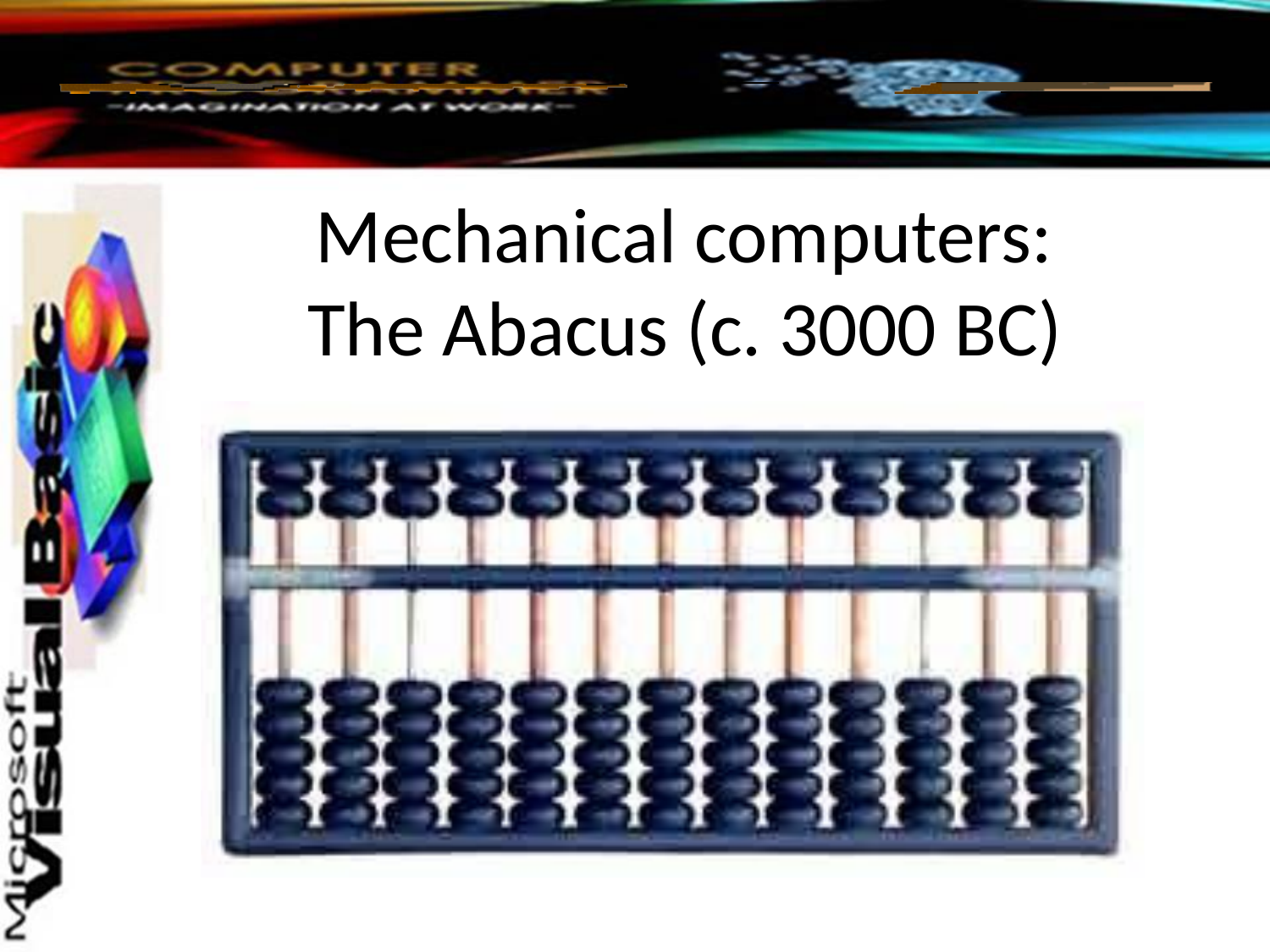

# Mechanical computers:  The Abacus (c. 3000 BC)